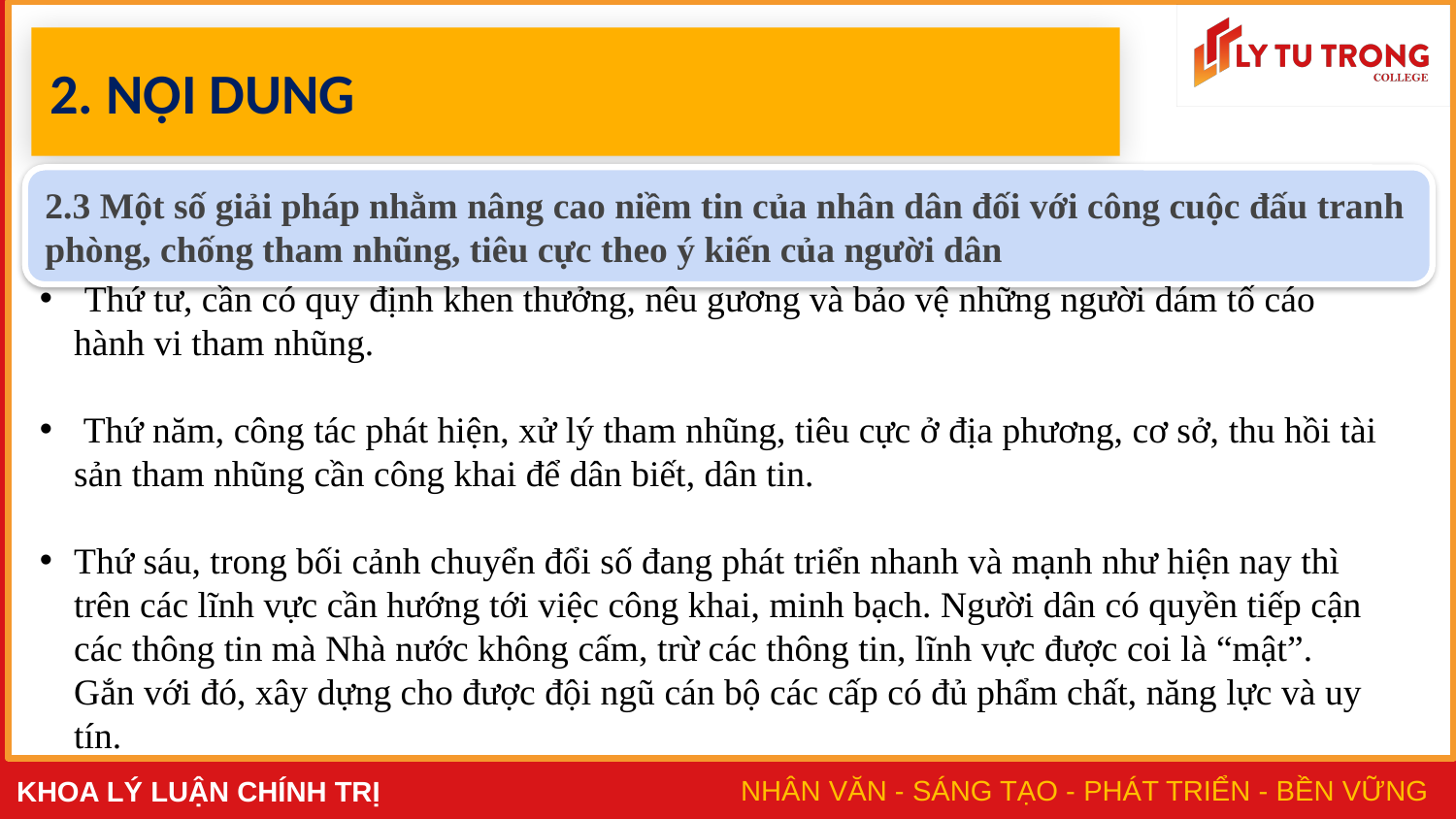

# 2. NỘI DUNG
2.3 Một số giải pháp nhằm nâng cao niềm tin của nhân dân đối với công cuộc đấu tranh phòng, chống tham nhũng, tiêu cực theo ý kiến của người dân
 Thứ tư, cần có quy định khen thưởng, nêu gương và bảo vệ những người dám tố cáo hành vi tham nhũng.

 Thứ năm, công tác phát hiện, xử lý tham nhũng, tiêu cực ở địa phương, cơ sở, thu hồi tài sản tham nhũng cần công khai để dân biết, dân tin.

Thứ sáu, trong bối cảnh chuyển đổi số đang phát triển nhanh và mạnh như hiện nay thì trên các lĩnh vực cần hướng tới việc công khai, minh bạch. Người dân có quyền tiếp cận các thông tin mà Nhà nước không cấm, trừ các thông tin, lĩnh vực được coi là “mật”. Gắn với đó, xây dựng cho được đội ngũ cán bộ các cấp có đủ phẩm chất, năng lực và uy tín.